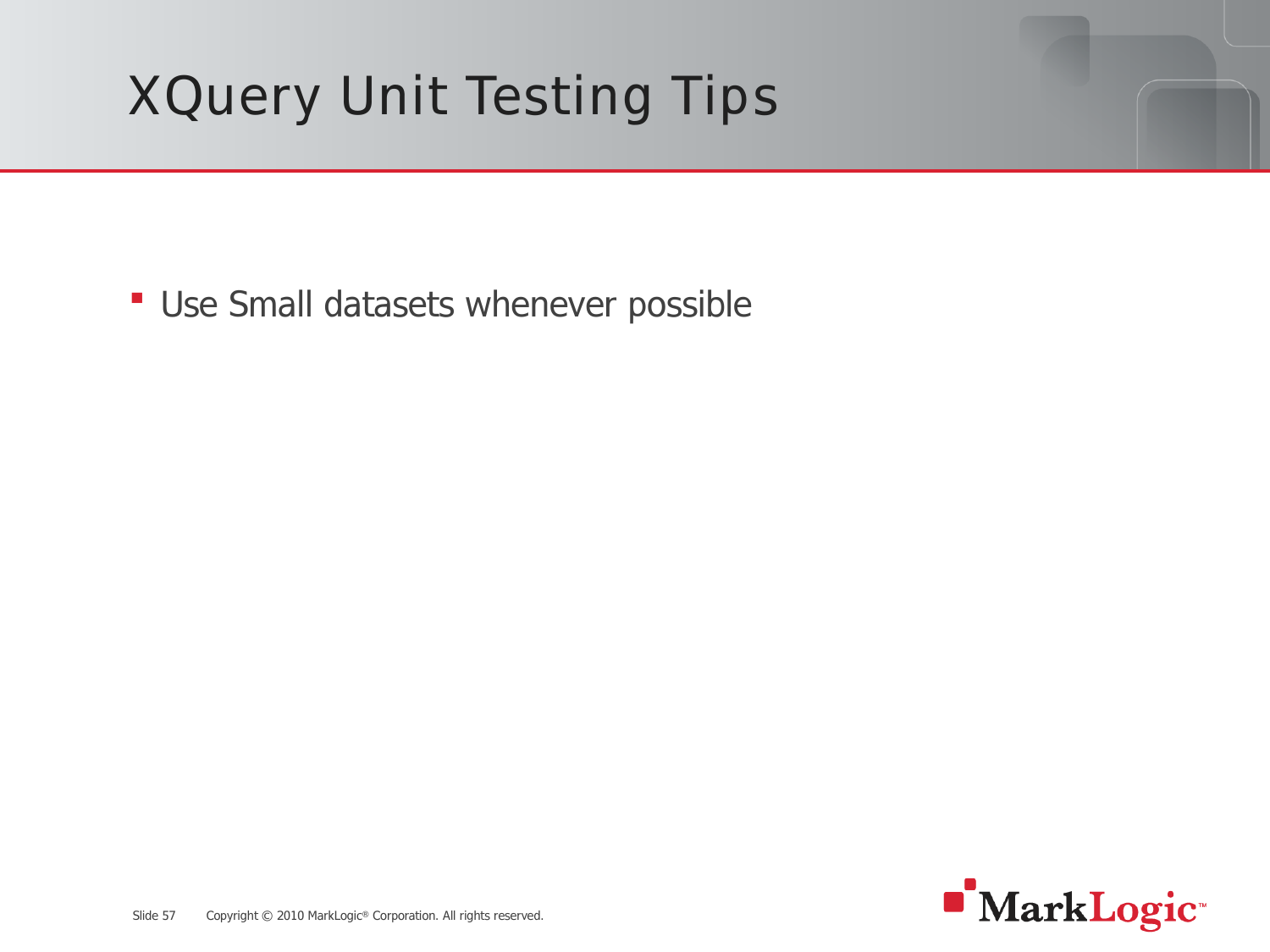

# XQuery Unit Testing Tips
Use Small datasets whenever possible